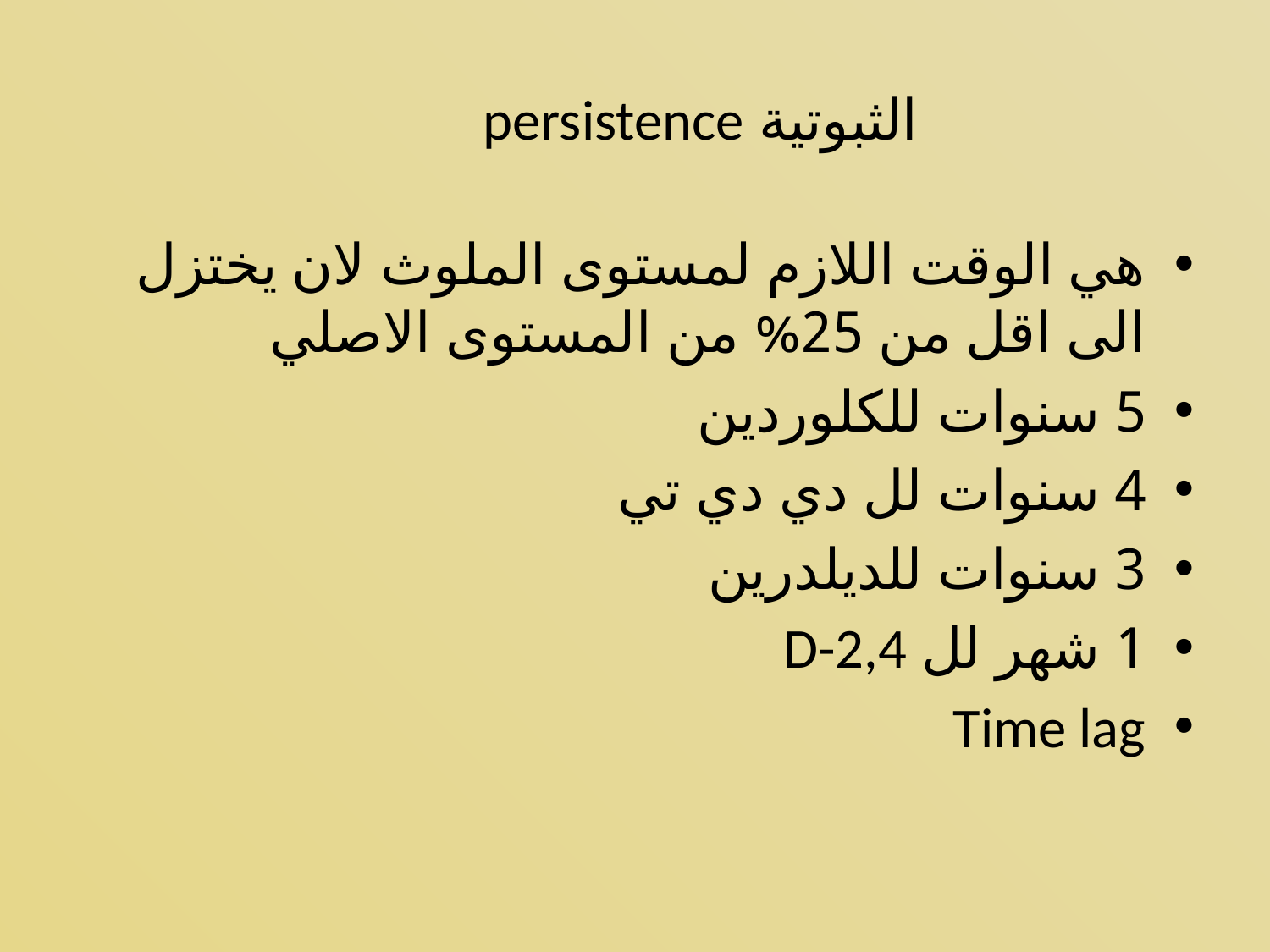

# الثبوتية persistence
هي الوقت اللازم لمستوى الملوث لان يختزل الى اقل من 25% من المستوى الاصلي
5 سنوات للكلوردين
4 سنوات لل دي دي تي
3 سنوات للديلدرين
1 شهر لل D-2,4
Time lag